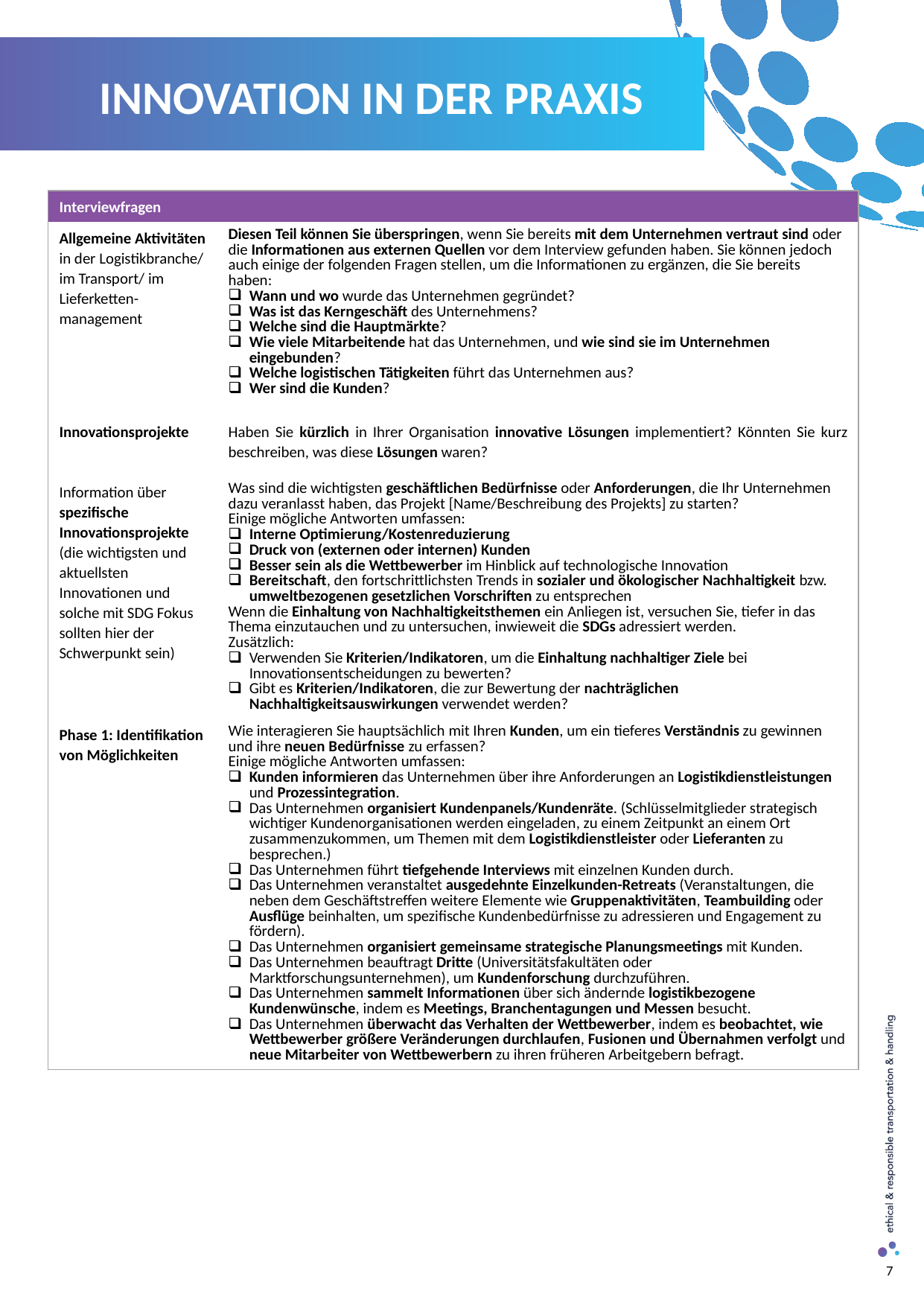

INNOVATION IN DER PRAXIS
| Interviewfragen |  |
| --- | --- |
| Allgemeine Aktivitäten in der Logistikbranche/ im Transport/ im Lieferketten-management | Diesen Teil können Sie überspringen, wenn Sie bereits mit dem Unternehmen vertraut sind oder die Informationen aus externen Quellen vor dem Interview gefunden haben. Sie können jedoch auch einige der folgenden Fragen stellen, um die Informationen zu ergänzen, die Sie bereits haben: Wann und wo wurde das Unternehmen gegründet? Was ist das Kerngeschäft des Unternehmens? Welche sind die Hauptmärkte? Wie viele Mitarbeitende hat das Unternehmen, und wie sind sie im Unternehmen eingebunden? Welche logistischen Tätigkeiten führt das Unternehmen aus? Wer sind die Kunden? |
| Innovationsprojekte | Haben Sie kürzlich in Ihrer Organisation innovative Lösungen implementiert? Könnten Sie kurz beschreiben, was diese Lösungen waren? |
| Information über spezifische Innovationsprojekte (die wichtigsten und aktuellsten Innovationen und solche mit SDG Fokus sollten hier der Schwerpunkt sein) | Was sind die wichtigsten geschäftlichen Bedürfnisse oder Anforderungen, die Ihr Unternehmen dazu veranlasst haben, das Projekt [Name/Beschreibung des Projekts] zu starten? Einige mögliche Antworten umfassen: Interne Optimierung/Kostenreduzierung Druck von (externen oder internen) Kunden Besser sein als die Wettbewerber im Hinblick auf technologische Innovation Bereitschaft, den fortschrittlichsten Trends in sozialer und ökologischer Nachhaltigkeit bzw. umweltbezogenen gesetzlichen Vorschriften zu entsprechen Wenn die Einhaltung von Nachhaltigkeitsthemen ein Anliegen ist, versuchen Sie, tiefer in das Thema einzutauchen und zu untersuchen, inwieweit die SDGs adressiert werden. Zusätzlich: Verwenden Sie Kriterien/Indikatoren, um die Einhaltung nachhaltiger Ziele bei Innovationsentscheidungen zu bewerten? Gibt es Kriterien/Indikatoren, die zur Bewertung der nachträglichen Nachhaltigkeitsauswirkungen verwendet werden? |
| Phase 1: Identifikation von Möglichkeiten | Wie interagieren Sie hauptsächlich mit Ihren Kunden, um ein tieferes Verständnis zu gewinnen und ihre neuen Bedürfnisse zu erfassen? Einige mögliche Antworten umfassen: Kunden informieren das Unternehmen über ihre Anforderungen an Logistikdienstleistungen und Prozessintegration. Das Unternehmen organisiert Kundenpanels/Kundenräte. (Schlüsselmitglieder strategisch wichtiger Kundenorganisationen werden eingeladen, zu einem Zeitpunkt an einem Ort zusammenzukommen, um Themen mit dem Logistikdienstleister oder Lieferanten zu besprechen.) Das Unternehmen führt tiefgehende Interviews mit einzelnen Kunden durch. Das Unternehmen veranstaltet ausgedehnte Einzelkunden-Retreats (Veranstaltungen, die neben dem Geschäftstreffen weitere Elemente wie Gruppenaktivitäten, Teambuilding oder Ausflüge beinhalten, um spezifische Kundenbedürfnisse zu adressieren und Engagement zu fördern). Das Unternehmen organisiert gemeinsame strategische Planungsmeetings mit Kunden. Das Unternehmen beauftragt Dritte (Universitätsfakultäten oder Marktforschungsunternehmen), um Kundenforschung durchzuführen. Das Unternehmen sammelt Informationen über sich ändernde logistikbezogene Kundenwünsche, indem es Meetings, Branchentagungen und Messen besucht. Das Unternehmen überwacht das Verhalten der Wettbewerber, indem es beobachtet, wie Wettbewerber größere Veränderungen durchlaufen, Fusionen und Übernahmen verfolgt und neue Mitarbeiter von Wettbewerbern zu ihren früheren Arbeitgebern befragt. |
7